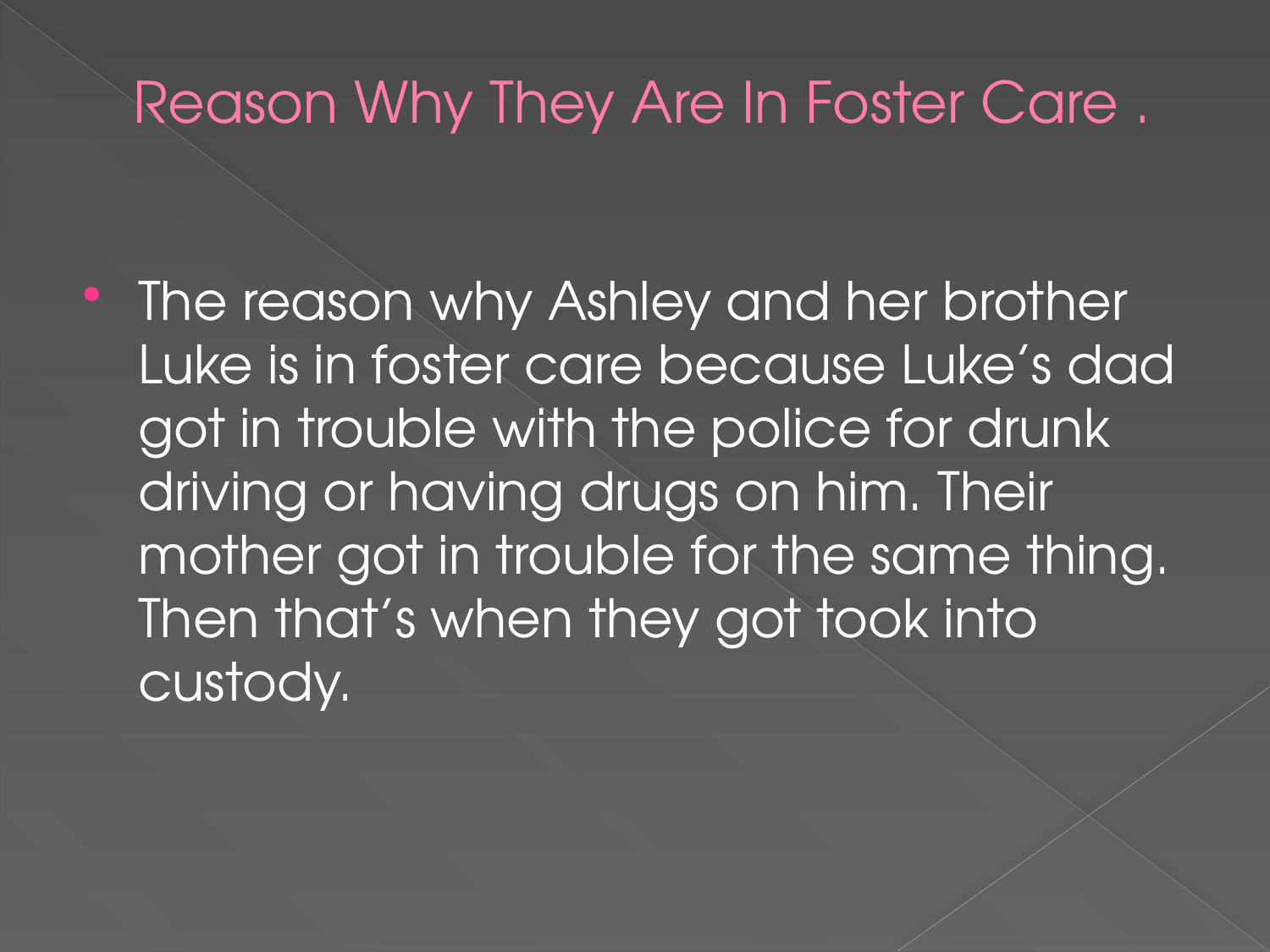

# Reason Why They Are In Foster Care .
The reason why Ashley and her brother Luke is in foster care because Luke’s dad got in trouble with the police for drunk driving or having drugs on him. Their mother got in trouble for the same thing. Then that’s when they got took into custody.